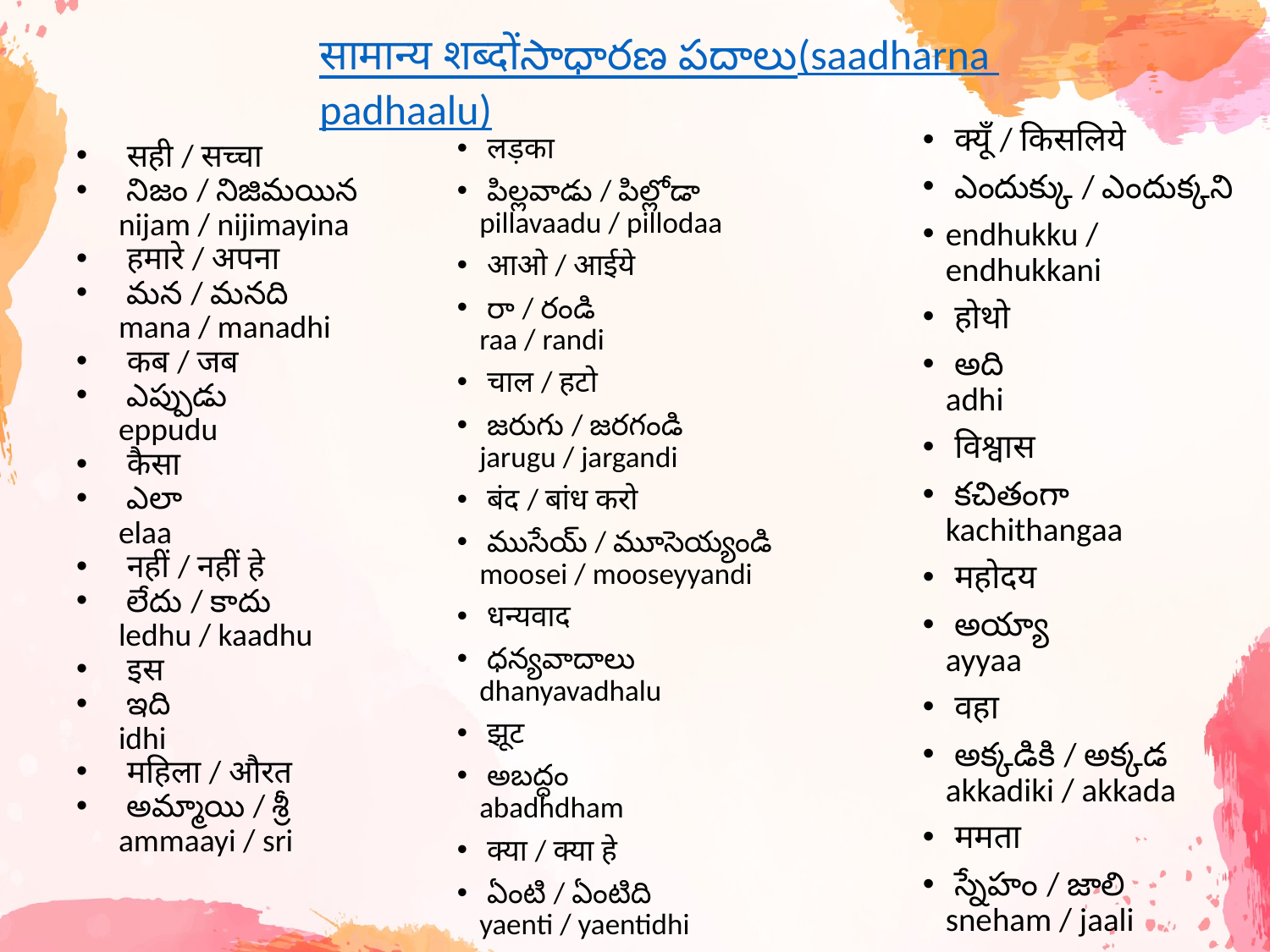

सामान्य शब्दोंసాధారణ పదాలు
(saadharna padhaalu)
#
 क्यूँ / किसलिये
 ఎందుక్కు / ఎందుక్కని
endhukku / endhukkani
 होथो
 అది
adhi
 विश्वास
 కచితంగా
kachithangaa
 महोदय
 అయ్యా
ayyaa
 वहा
 అక్కడికి / అక్కడ
akkadiki / akkada
 ममता
 స్నేహం / జాలి
sneham / jaali
 सही / सच्चा
 నిజం / నిజిమయిన
nijam / nijimayina
 हमारे / अपना
 మన / మనది
mana / manadhi
 कब / जब
 ఎప్పుడు
eppudu
 कैसा
 ఎలా
elaa
 नहीं / नहीं हे
 లేదు / కాదు
ledhu / kaadhu
 इस
 ఇది
idhi
 महिला / औरत
 అమ్మాయి / శ్రీ
ammaayi / sri
 लड़का
 పిల్లవాడు / పిల్లోడా
pillavaadu / pillodaa
 आओ / आईये
 రా / రండి
raa / randi
 चाल / हटो
 జరుగు / జరగండి
jarugu / jargandi
 बंद / बांध करो
 ముసేయ్ / మూసెయ్యండి
moosei / mooseyyandi
 धन्यवाद
 ధన్యవాదాలు
dhanyavadhalu
 झूट
 అబద్ధం
abadhdham
 क्या / क्या हे
 ఏంటి / ఏంటిది
yaenti / yaentidhi